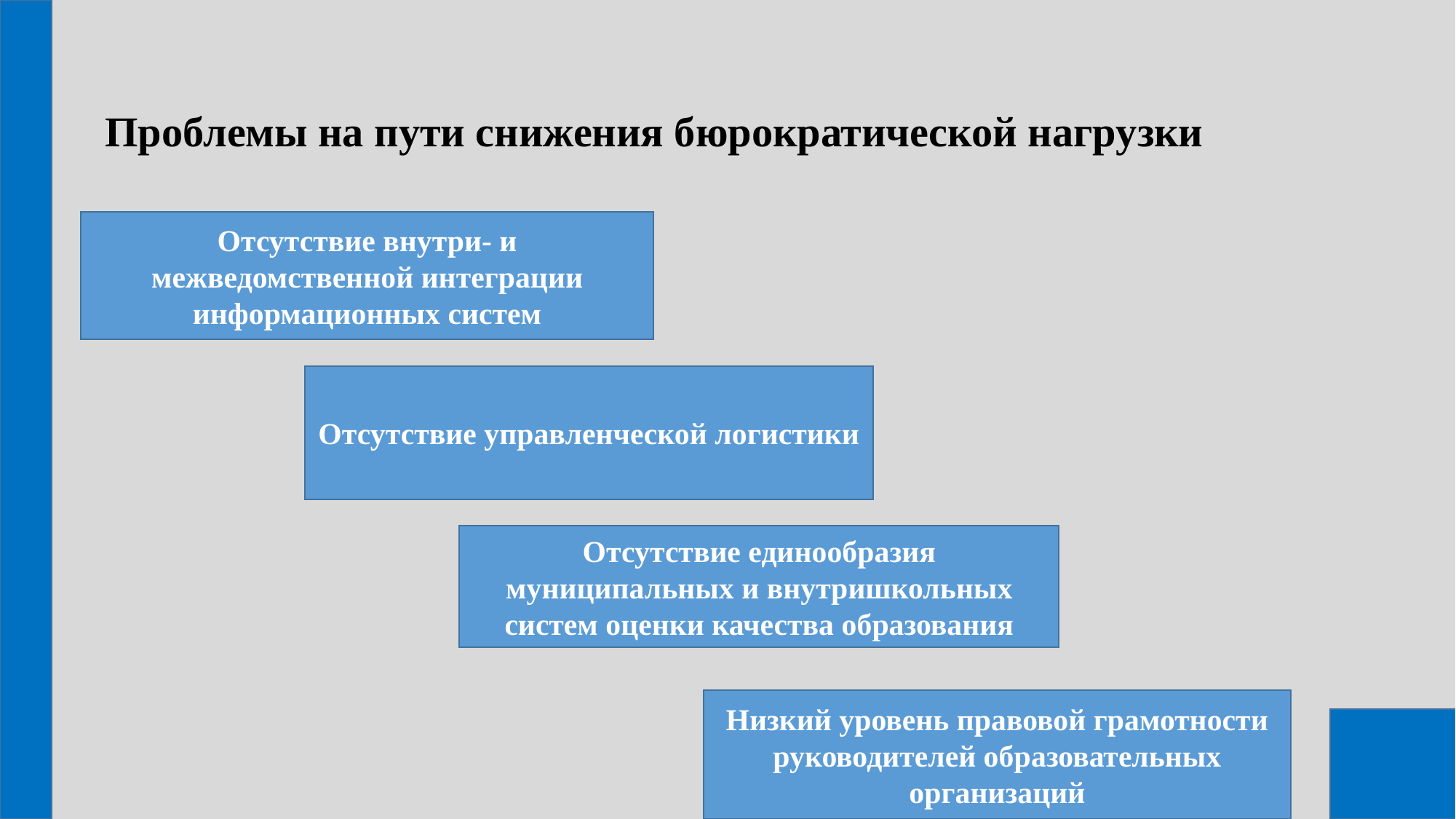

Проблемы на пути снижения бюрократической нагрузки
Отсутствие внутри- и межведомственной интеграции информационных систем
Отсутствие управленческой логистики
Отсутствие единообразия муниципальных и внутришкольных систем оценки качества образования
Низкий уровень правовой грамотности руководителей образовательных организаций